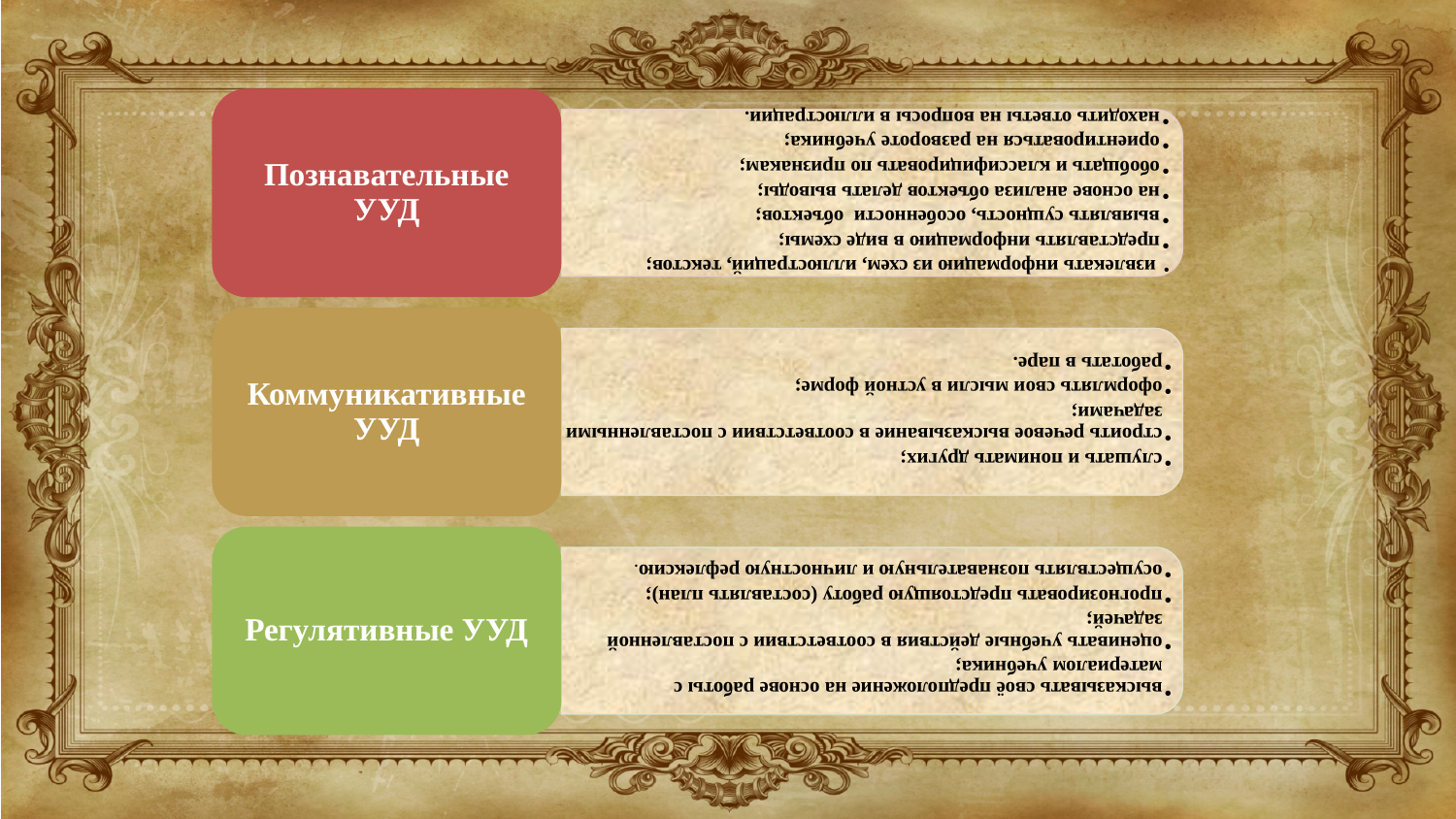

извлекать информацию из схем, иллюстраций, текстов;
представлять информацию в виде схемы;
выявлять сущность, особенности  объектов;
на основе анализа объектов делать выводы;
обобщать и классифицировать по признакам;
ориентироваться на развороте учебника;
находить ответы на вопросы в иллюстрации.
Познавательные УУД
слушать и понимать других;
строить речевое высказывание в соответствии с поставленными задачами;
оформлять свои мысли в устной форме;
работать в паре.
Коммуникативные УУД
высказывать своё предположение на основе работы с материалом учебника;
оценивать учебные действия в соответствии с поставленной задачей;
прогнозировать предстоящую работу (составлять план);
осуществлять познавательную и личностную рефлексию.
Регулятивные УУД